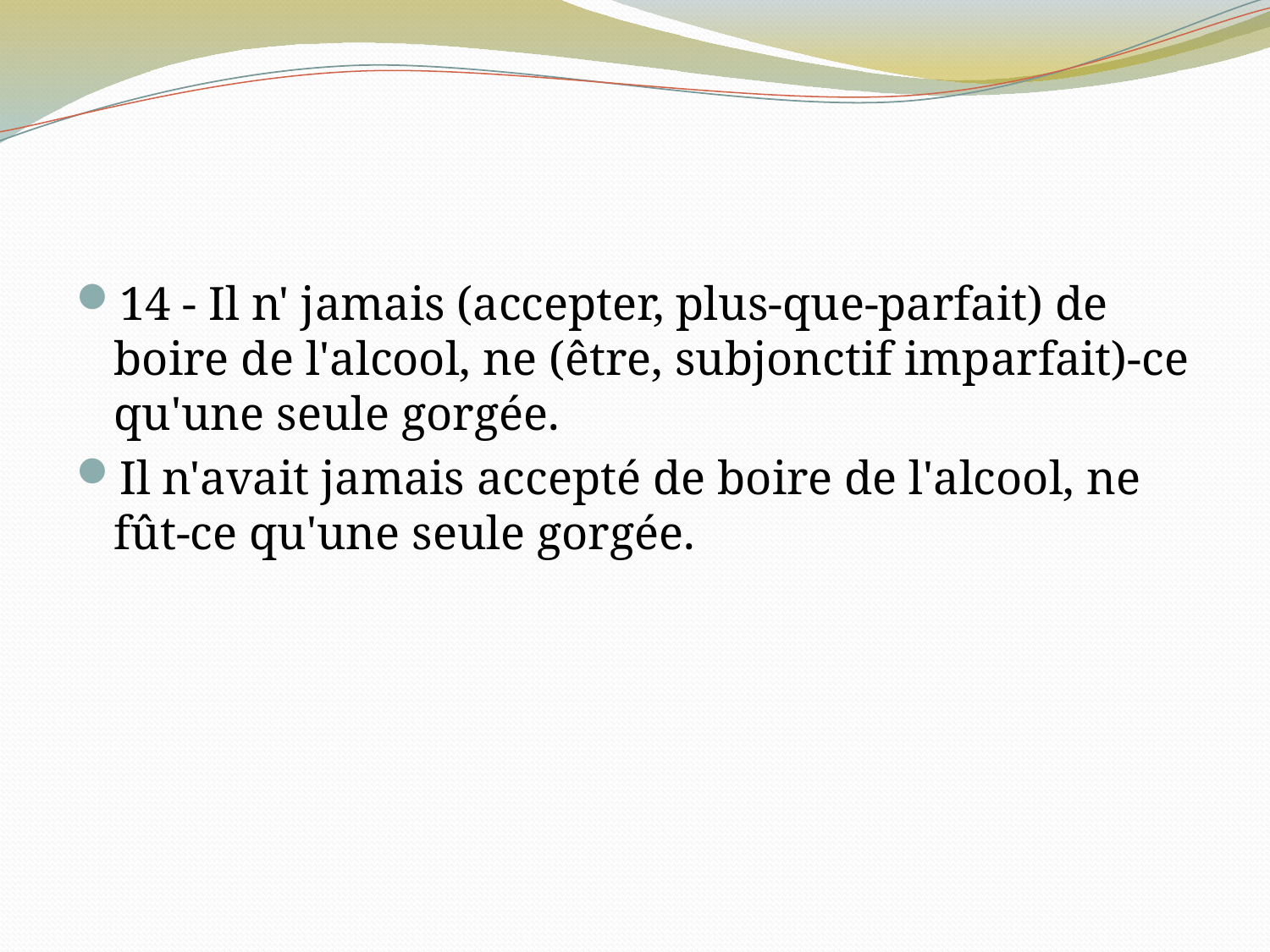

#
14 - Il n' jamais (accepter, plus-que-parfait) de boire de l'alcool, ne (être, subjonctif imparfait)-ce qu'une seule gorgée.
Il n'avait jamais accepté de boire de l'alcool, ne fût-ce qu'une seule gorgée.